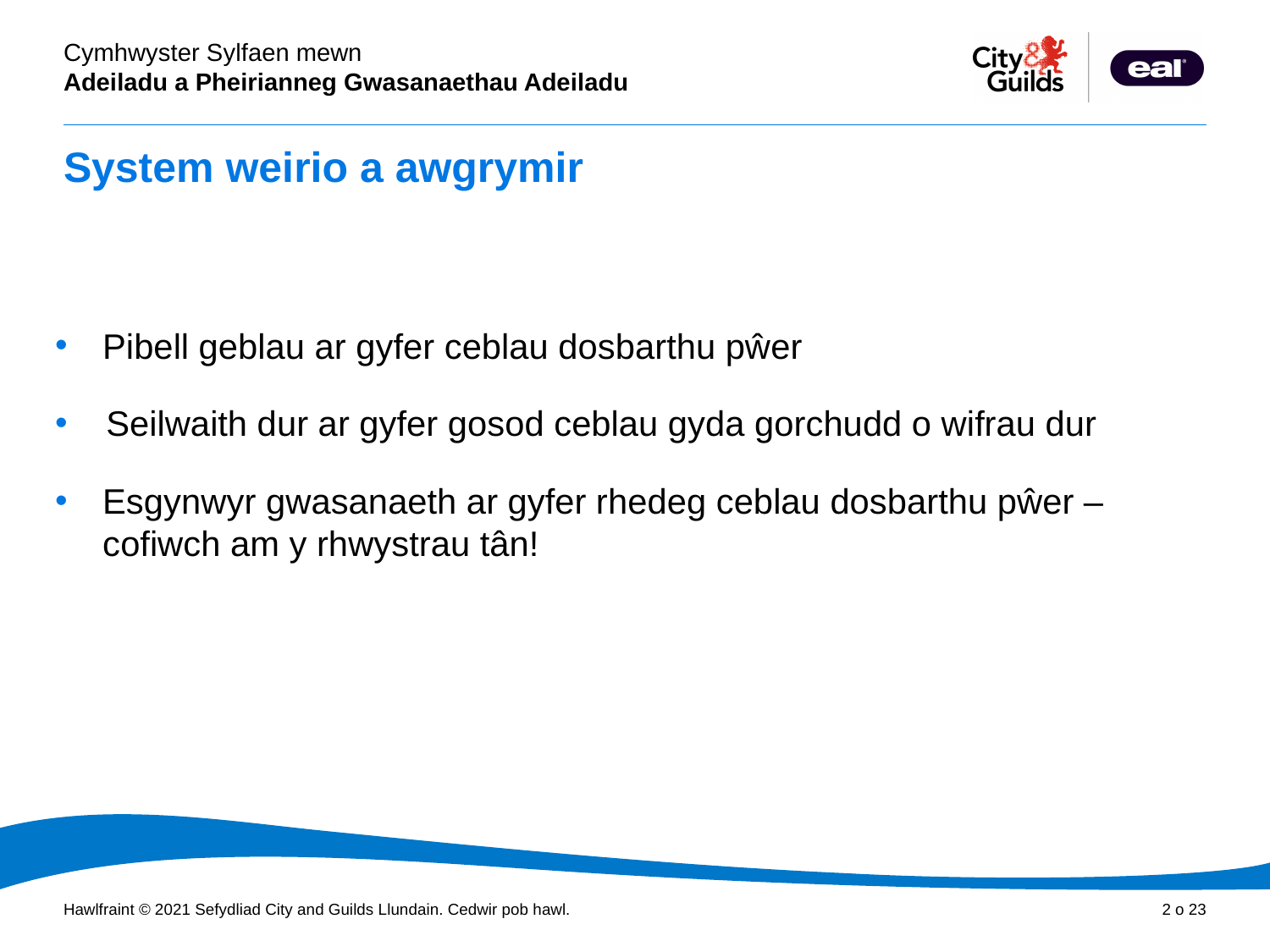

# System weirio a awgrymir

Pibell geblau ar gyfer ceblau dosbarthu pŵer
    Seilwaith dur ar gyfer gosod ceblau gyda gorchudd o wifrau dur
Esgynwyr gwasanaeth ar gyfer rhedeg ceblau dosbarthu pŵer – cofiwch am y rhwystrau tân!